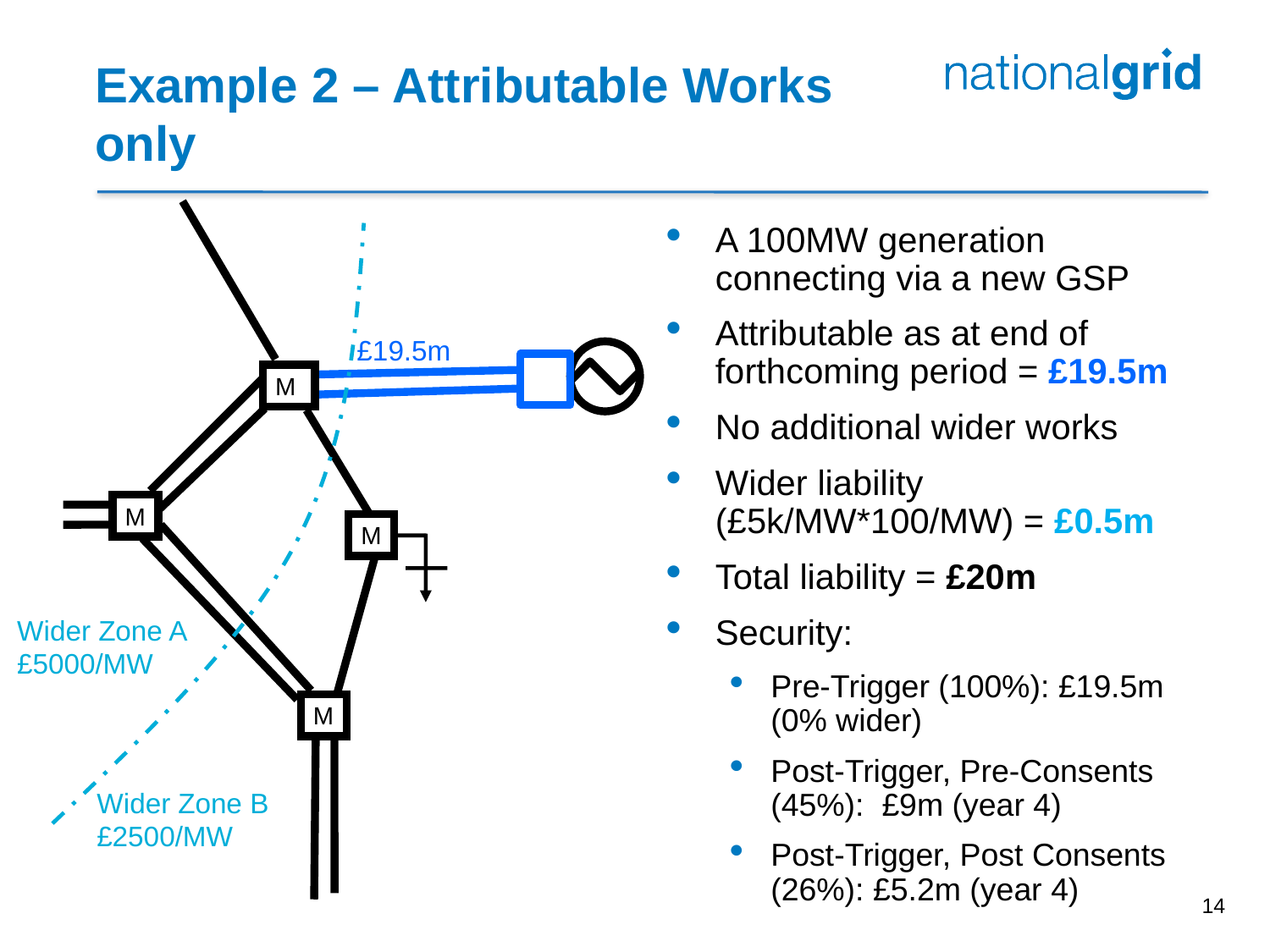

# Example 2 – Attributable Works only

A 100MW generation connecting via a new GSP
Attributable as at end of forthcoming period = £19.5m
No additional wider works
Wider liability (£5k/MW*100/MW) = £0.5m
Total liability = £20m
Security:
Pre-Trigger (100%): £19.5m (0% wider)
Post-Trigger, Pre-Consents (45%):  £9m (year 4)
Post-Trigger, Post Consents (26%): £5.2m (year 4)

£19.5m

M

M

M

Wider Zone A
£5000/MW
M

Wider Zone B
£2500/MW
14